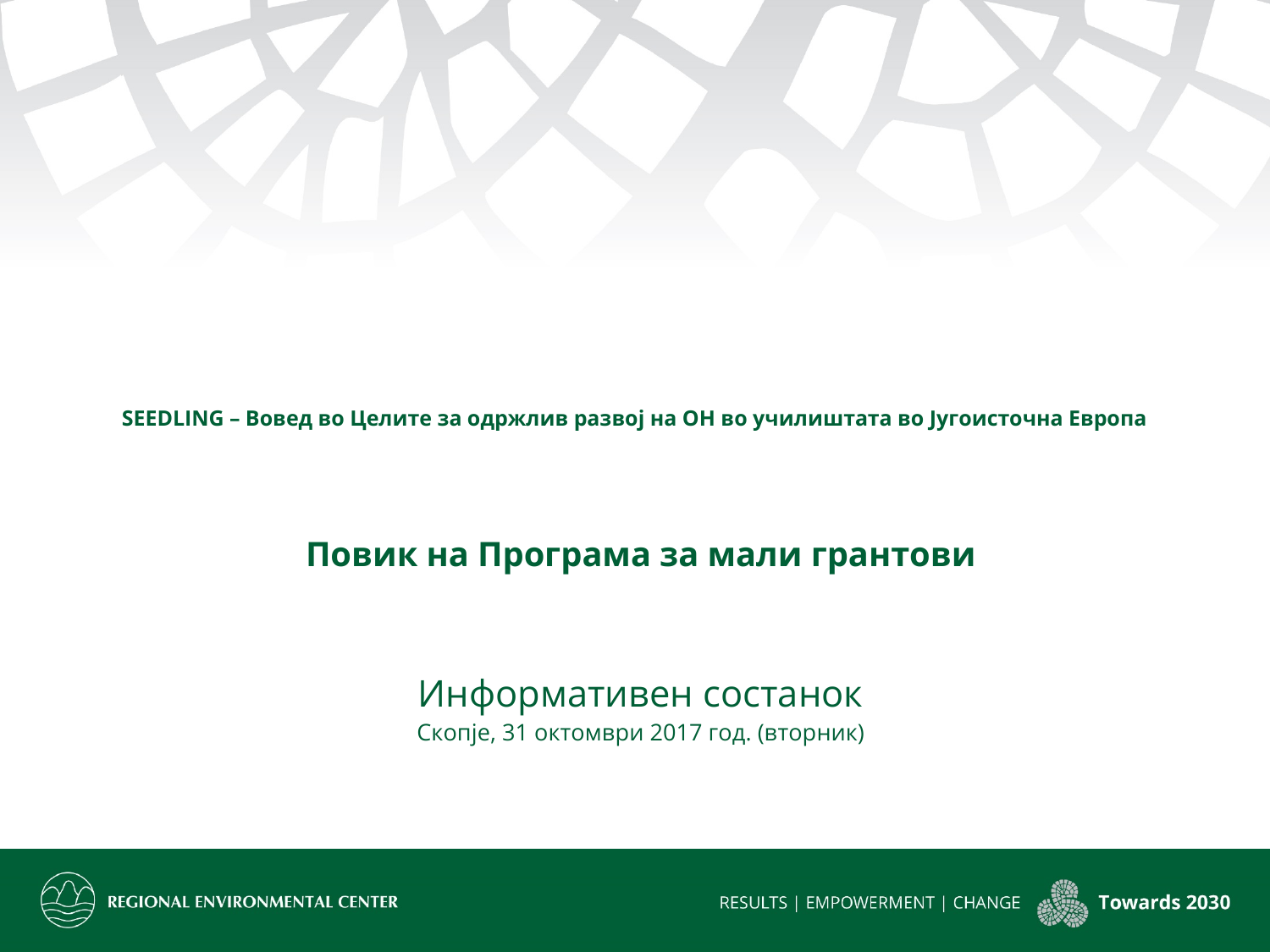

# SEEDLING – Вовед во Целите за одржлив развој на ОН во училиштата во Југоисточна Европа

Повик на Програма за мали грантови

Информативен состанок
Скопје, 31 октомври 2017 год. (вторник)